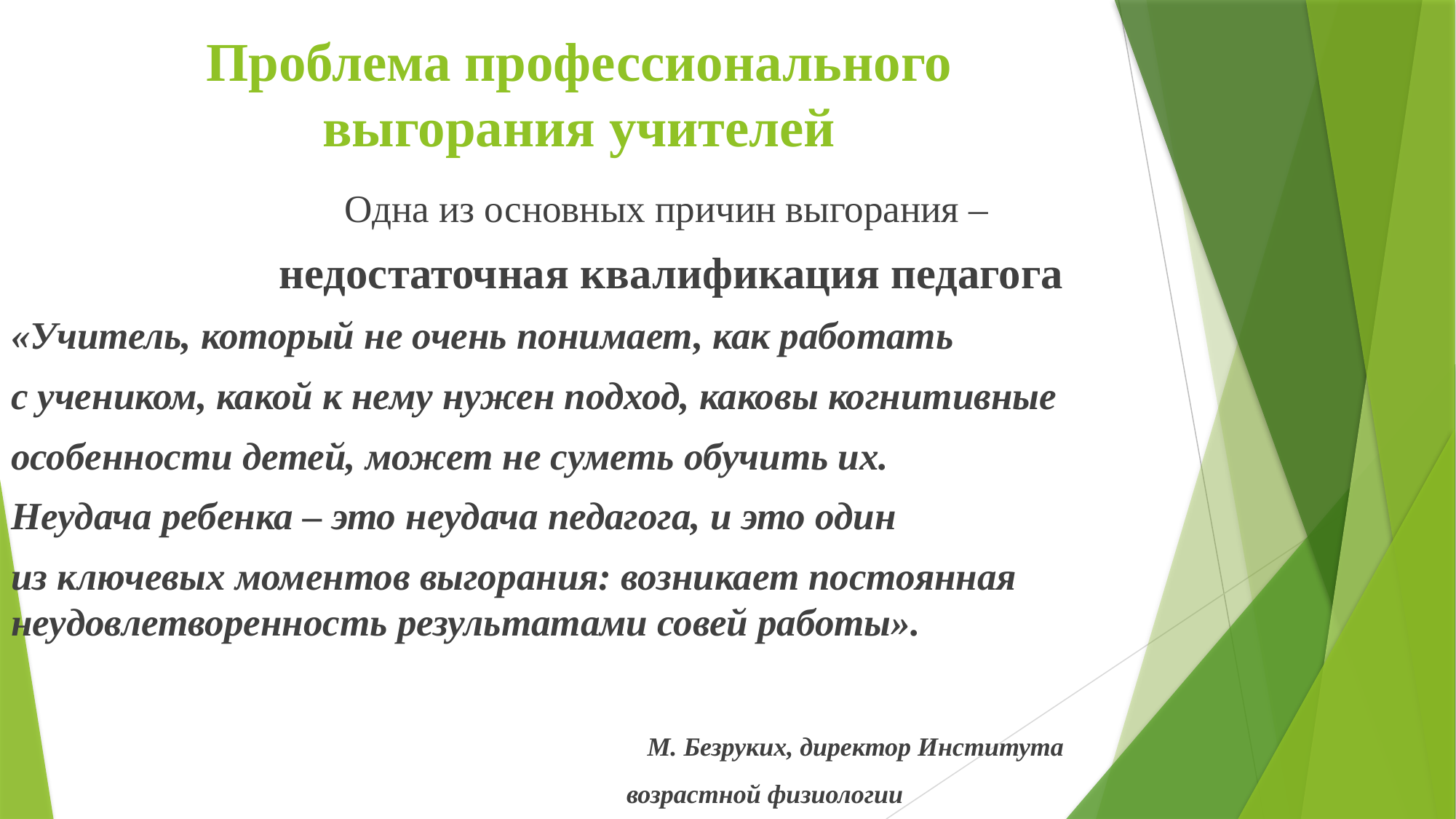

# Проблема профессионального выгорания учителей
Одна из основных причин выгорания –
недостаточная квалификация педагога
«Учитель, который не очень понимает, как работать
с учеником, какой к нему нужен подход, каковы когнитивные
особенности детей, может не суметь обучить их.
Неудача ребенка – это неудача педагога, и это один
из ключевых моментов выгорания: возникает постоянная неудовлетворенность результатами совей работы».

                                                                  М. Безруких, директор Института
                                                                                              возрастной физиологии